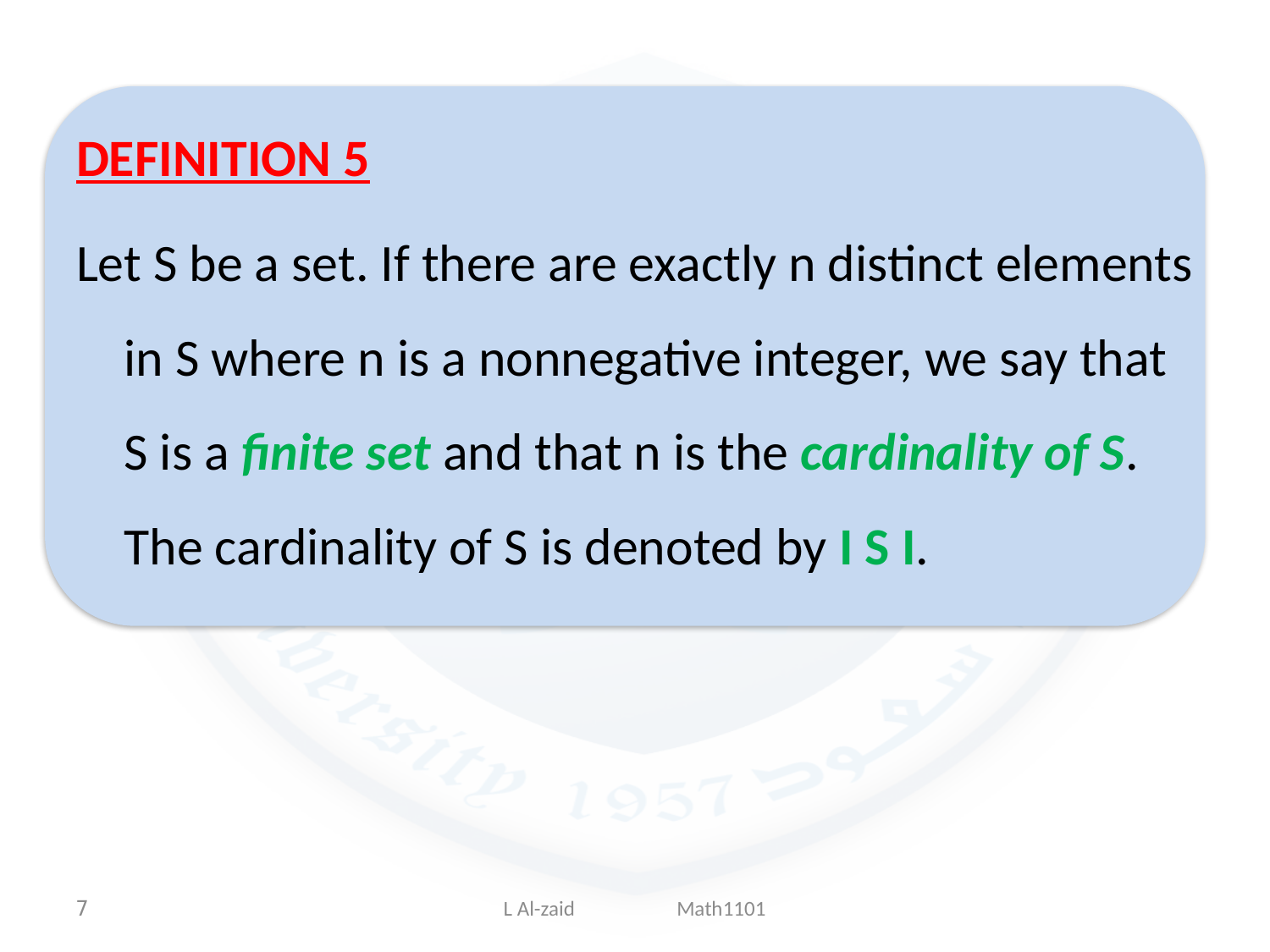

DEFINITION 5
Let S be a set. If there are exactly n distinct elements in S where n is a nonnegative integer, we say that S is a finite set and that n is the cardinality of S. The cardinality of S is denoted by I S I.
7
L Al-zaid                     Math1101